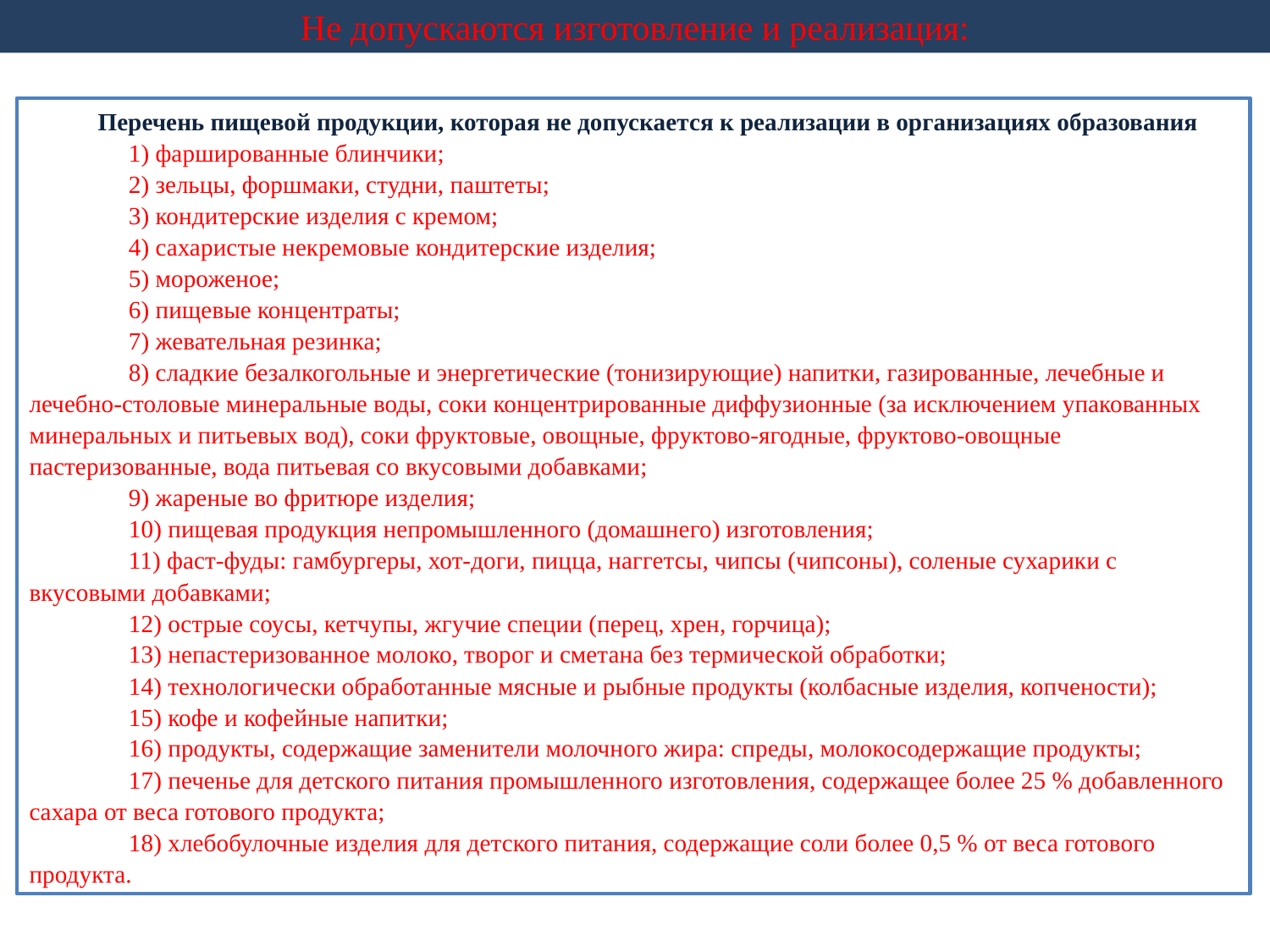

Не допускаются изготовление и реализация:
 Перечень пищевой продукции, которая не допускается к реализации в организациях образования
      1) фаршированные блинчики;
      2) зельцы, форшмаки, студни, паштеты;
      3) кондитерские изделия с кремом;
      4) сахаристые некремовые кондитерские изделия;
      5) мороженое;
      6) пищевые концентраты;
      7) жевательная резинка;
      8) сладкие безалкогольные и энергетические (тонизирующие) напитки, газированные, лечебные и лечебно-столовые минеральные воды, соки концентрированные диффузионные (за исключением упакованных минеральных и питьевых вод), соки фруктовые, овощные, фруктово-ягодные, фруктово-овощные пастеризованные, вода питьевая со вкусовыми добавками;
      9) жареные во фритюре изделия;
      10) пищевая продукция непромышленного (домашнего) изготовления;
      11) фаст-фуды: гамбургеры, хот-доги, пицца, наггетсы, чипсы (чипсоны), соленые сухарики с вкусовыми добавками;
      12) острые соусы, кетчупы, жгучие специи (перец, хрен, горчица);
      13) непастеризованное молоко, творог и сметана без термической обработки;
      14) технологически обработанные мясные и рыбные продукты (колбасные изделия, копчености);
      15) кофе и кофейные напитки;
      16) продукты, содержащие заменители молочного жира: спреды, молокосодержащие продукты;
      17) печенье для детского питания промышленного изготовления, содержащее более 25 % добавленного сахара от веса готового продукта;
      18) хлебобулочные изделия для детского питания, содержащие соли более 0,5 % от веса готового продукта.